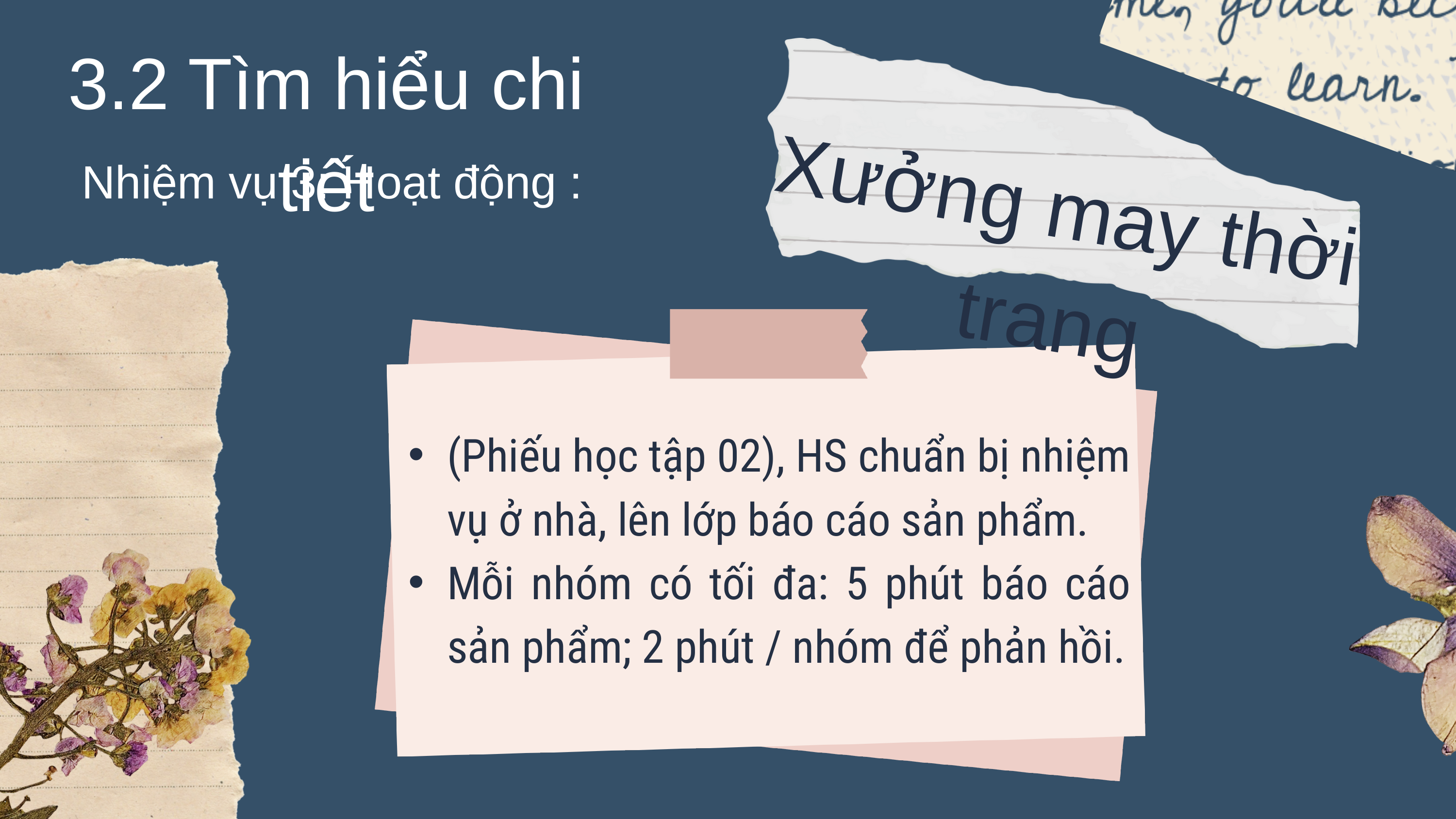

3.2 Tìm hiểu chi tiết

Xưởng may thời trang
Nhiệm vụ 3: Hoạt động :

(Phiếu học tập 02), HS chuẩn bị nhiệm vụ ở nhà, lên lớp báo cáo sản phẩm.
Mỗi nhóm có tối đa: 5 phút báo cáo sản phẩm; 2 phút / nhóm để phản hồi.